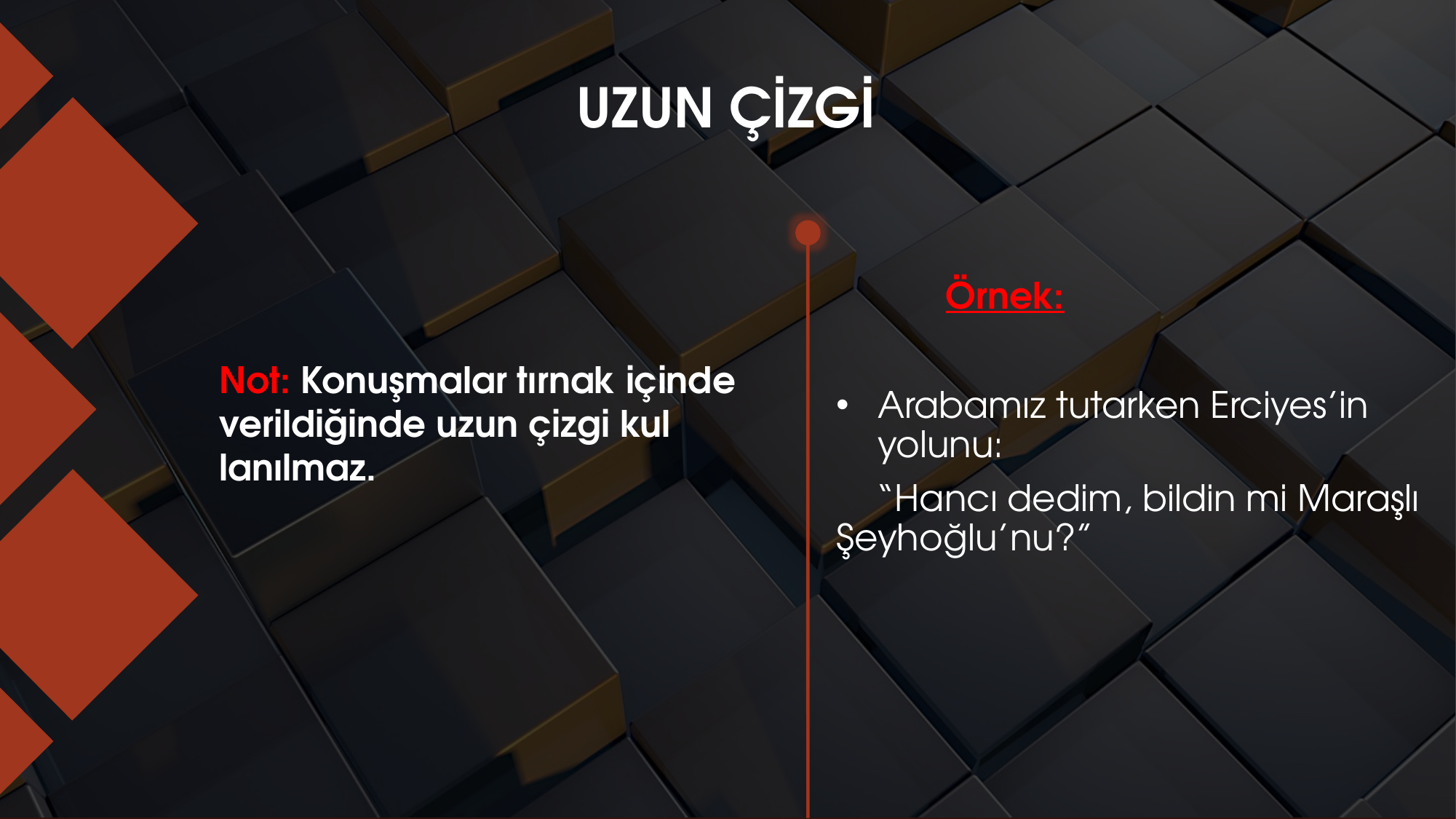

# UZUN ÇİZGİ

	Örnek:

Arabamız tutarken Erciyes’in yolunu:
    “Hancı dedim, bildin mi Maraşlı Şeyhoğlu’nu?”

Not: Konuşmalar tırnak içinde verildiğinde uzun çizgi kul­lanılmaz.